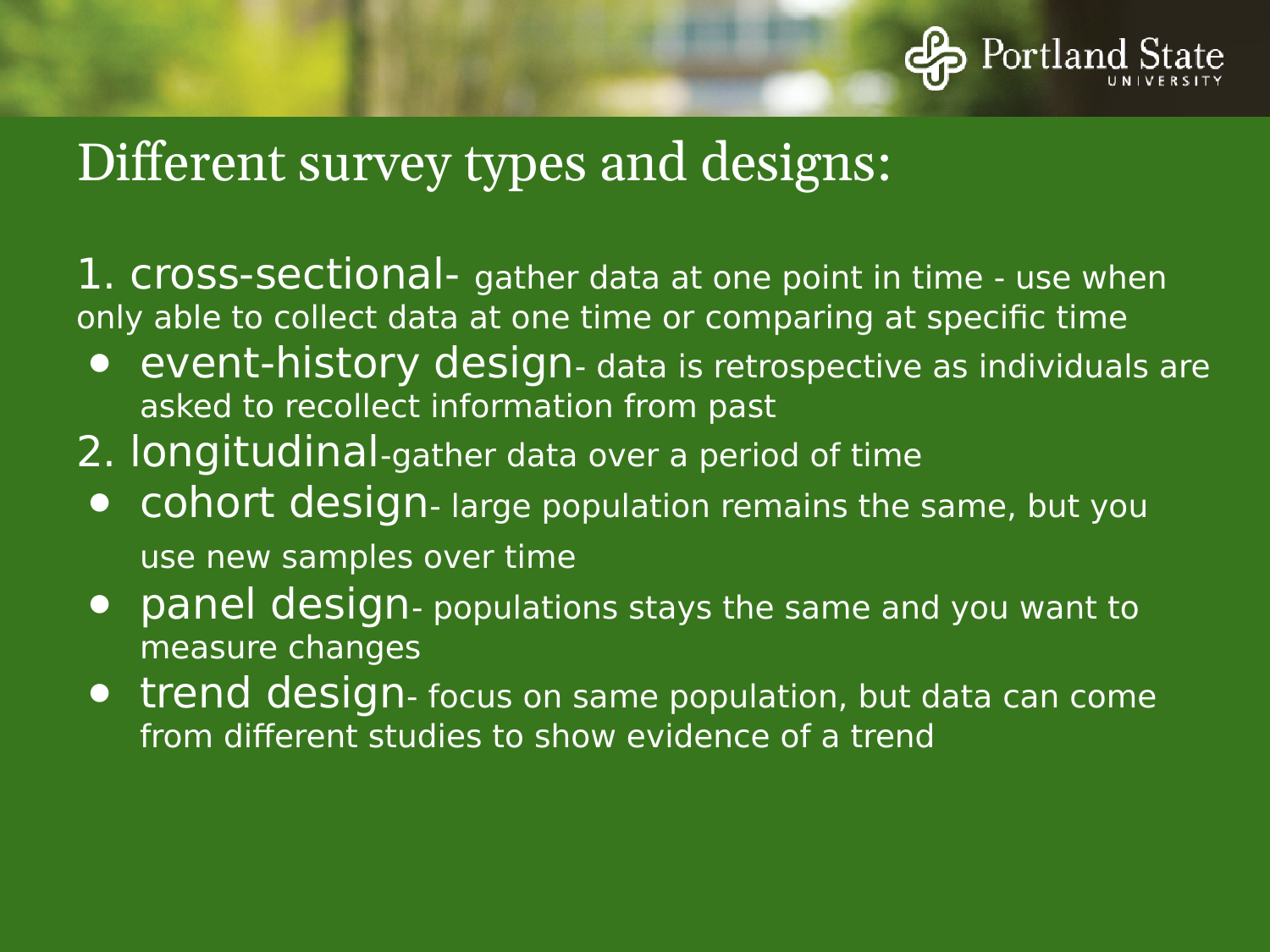

# Different survey types and designs:
1. cross-sectional- gather data at one point in time - use when only able to collect data at one time or comparing at specific time
event-history design- data is retrospective as individuals are asked to recollect information from past
2. longitudinal-gather data over a period of time
cohort design- large population remains the same, but you use new samples over time
panel design- populations stays the same and you want to measure changes
trend design- focus on same population, but data can come from different studies to show evidence of a trend